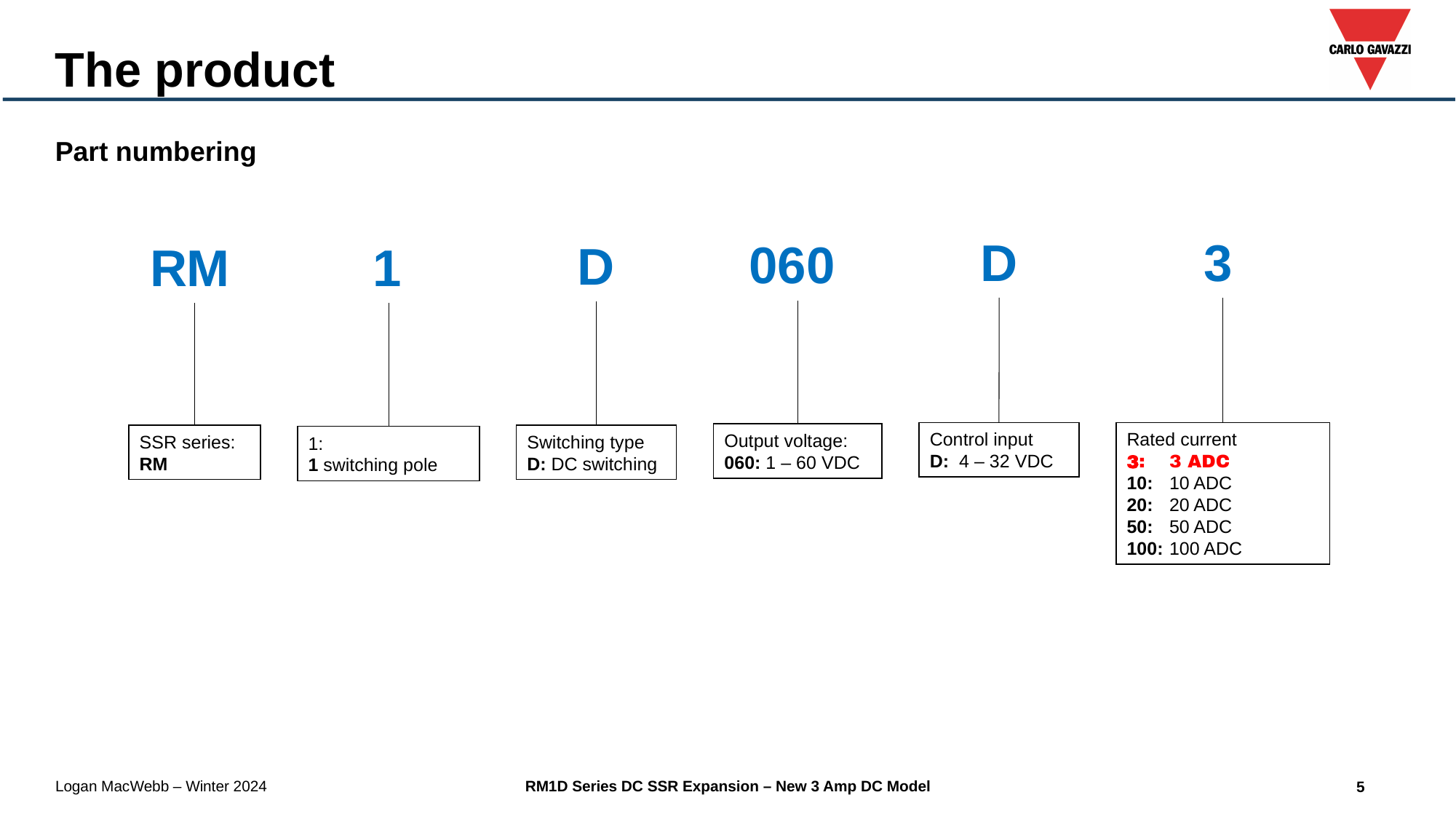

The product
Part numbering
3
Rated current
3:  	3 ADC
10: 	10 ADC
20: 	20 ADC
50: 	50 ADC
100: 	100 ADC
D
Control input
D:  4 – 32 VDC
060
Output voltage:
060: 1 – 60 VDC
D
Switching type
D: DC switching
RM
SSR series:
RM
1
1:
1 switching pole